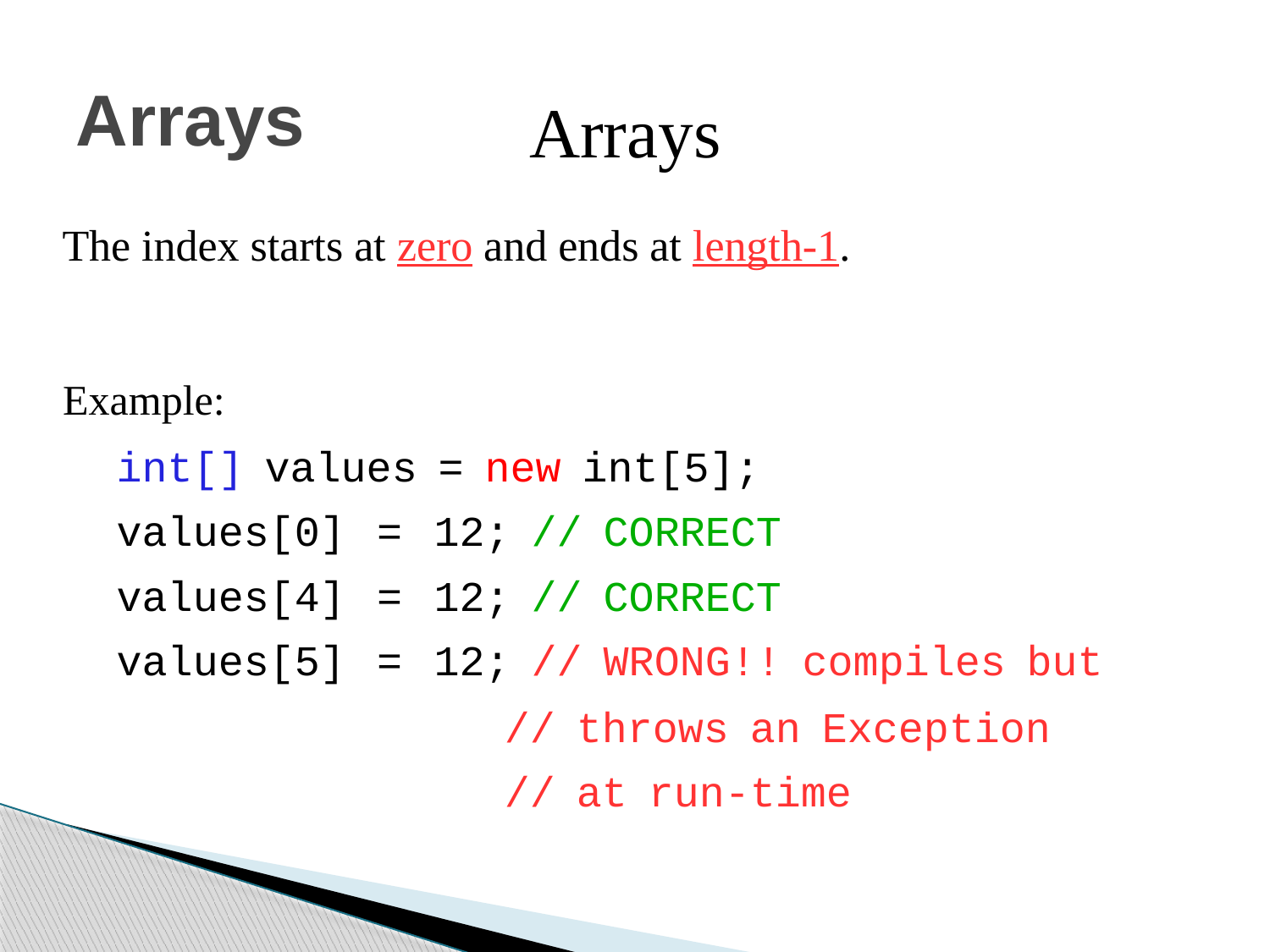

# Arrays
	Arrays

The index starts at zero and ends at length-1.

Example:

	int[]  values  =  new  int[5];

	values[0]   =   12;  //  CORRECT

	values[4]   =   12;  //  CORRECT

	values[5]   =   12;  //  WRONG!!  compiles  but

			//  throws  an  Exception

			//  at  run-time